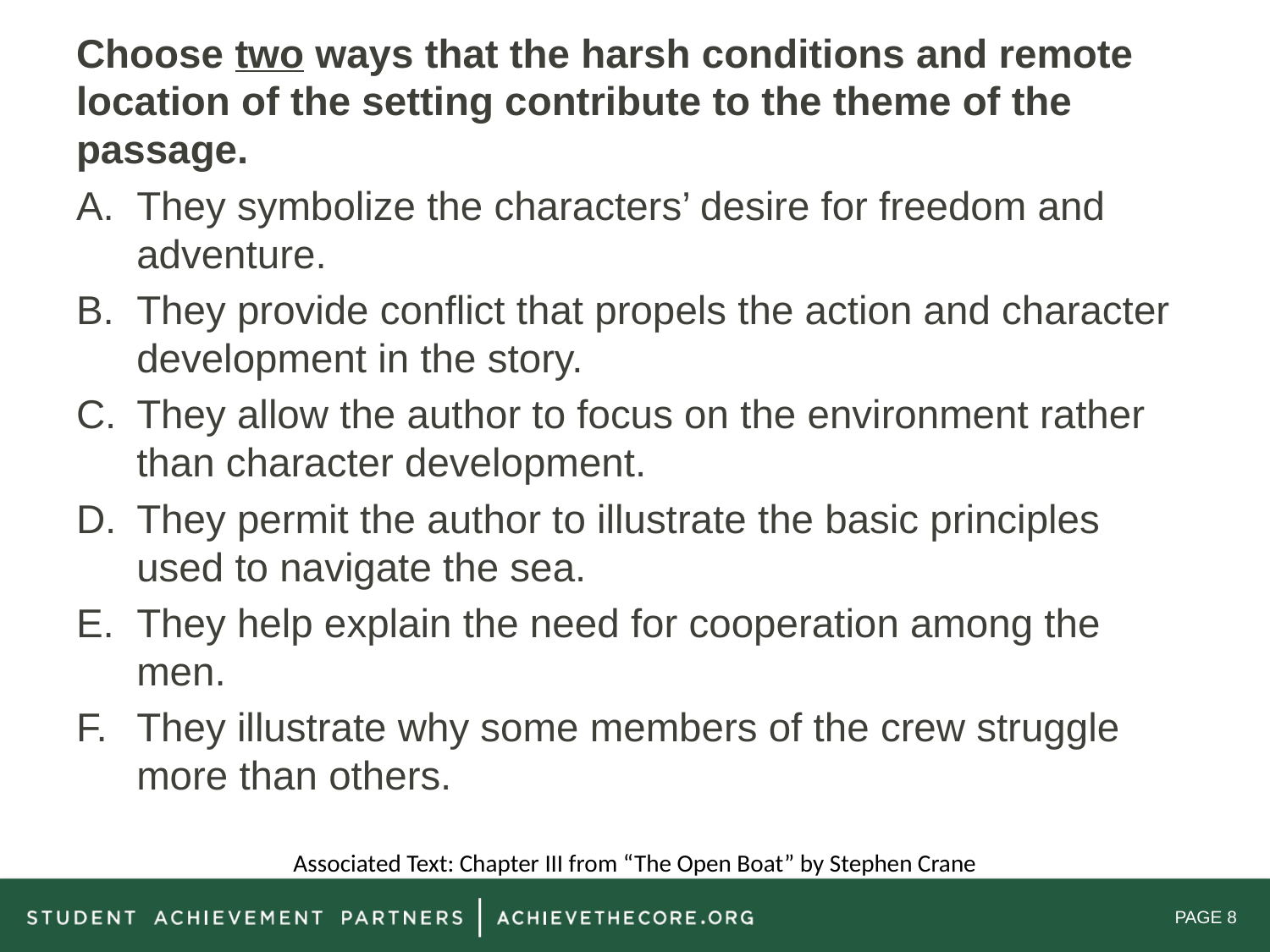

Choose two ways that the harsh conditions and remote location of the setting contribute to the theme of the passage.
They symbolize the characters’ desire for freedom and adventure.
They provide conflict that propels the action and character development in the story.
They allow the author to focus on the environment rather than character development.
They permit the author to illustrate the basic principles used to navigate the sea.
They help explain the need for cooperation among the men.
They illustrate why some members of the crew struggle more than others.
Associated Text: Chapter III from “The Open Boat” by Stephen Crane